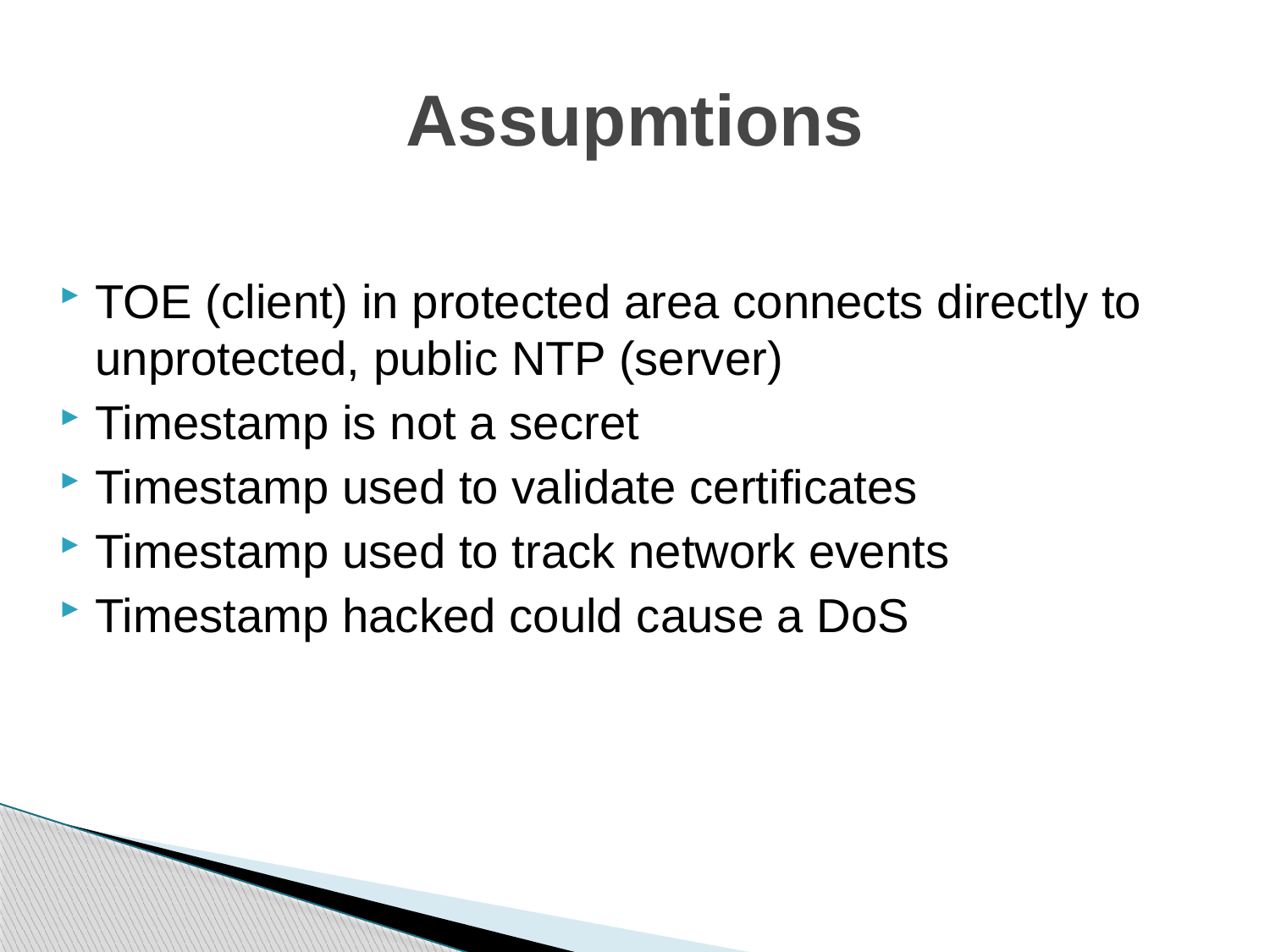

# Assupmtions
TOE (client) in protected area connects directly to unprotected, public NTP (server)
Timestamp is not a secret
Timestamp used to validate certificates
Timestamp used to track network events
Timestamp hacked could cause a DoS